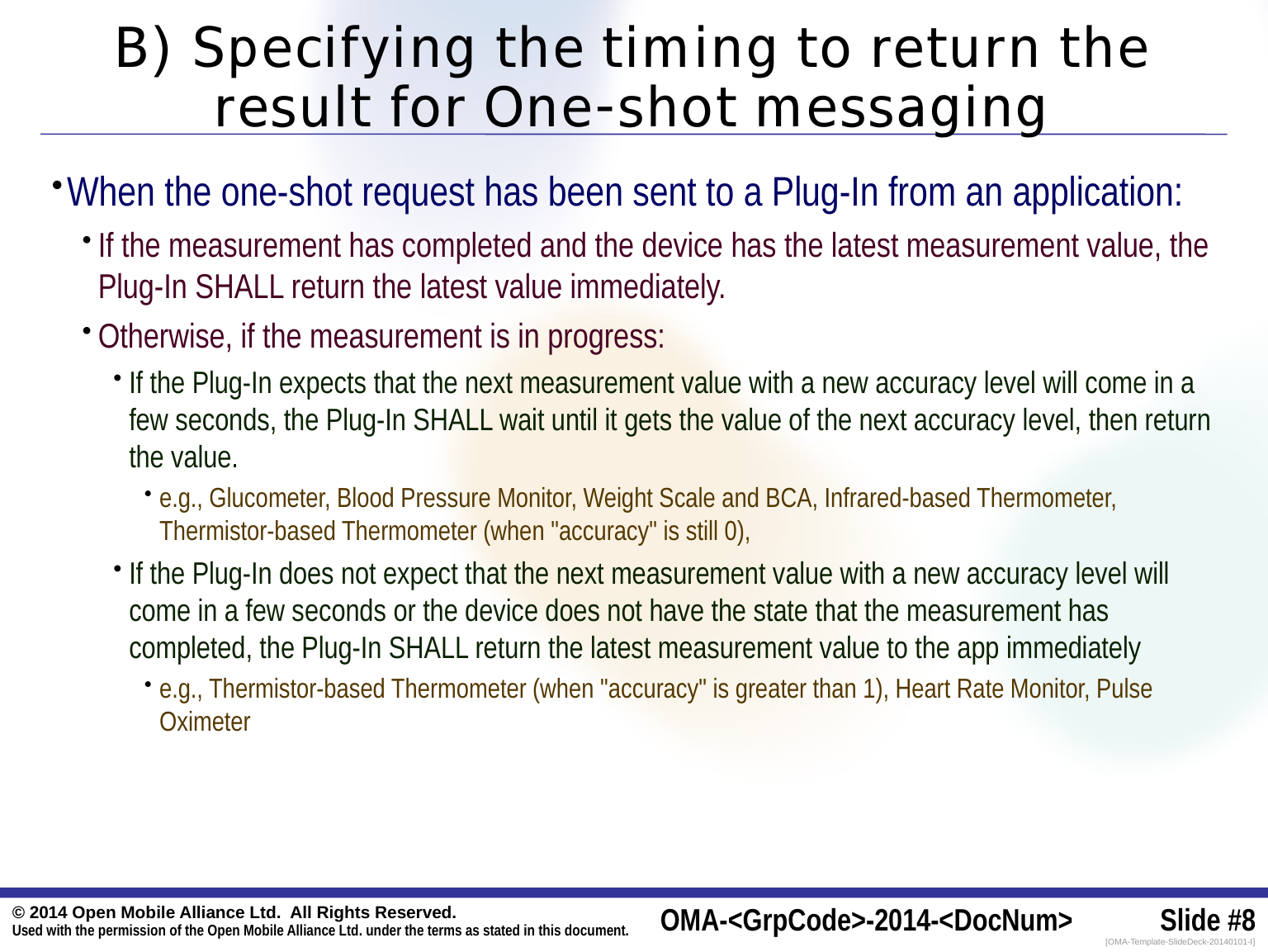

# B) Specifying the timing to return the result for One-shot messaging
When the one-shot request has been sent to a Plug-In from an application:
If the measurement has completed and the device has the latest measurement value, the Plug-In SHALL return the latest value immediately.
Otherwise, if the measurement is in progress:
If the Plug-In expects that the next measurement value with a new accuracy level will come in a few seconds, the Plug-In SHALL wait until it gets the value of the next accuracy level, then return the value.
e.g., Glucometer, Blood Pressure Monitor, Weight Scale and BCA, Infrared-based Thermometer, Thermistor-based Thermometer (when "accuracy" is still 0),
If the Plug-In does not expect that the next measurement value with a new accuracy level will come in a few seconds or the device does not have the state that the measurement has completed, the Plug-In SHALL return the latest measurement value to the app immediately
e.g., Thermistor-based Thermometer (when "accuracy" is greater than 1), Heart Rate Monitor, Pulse Oximeter